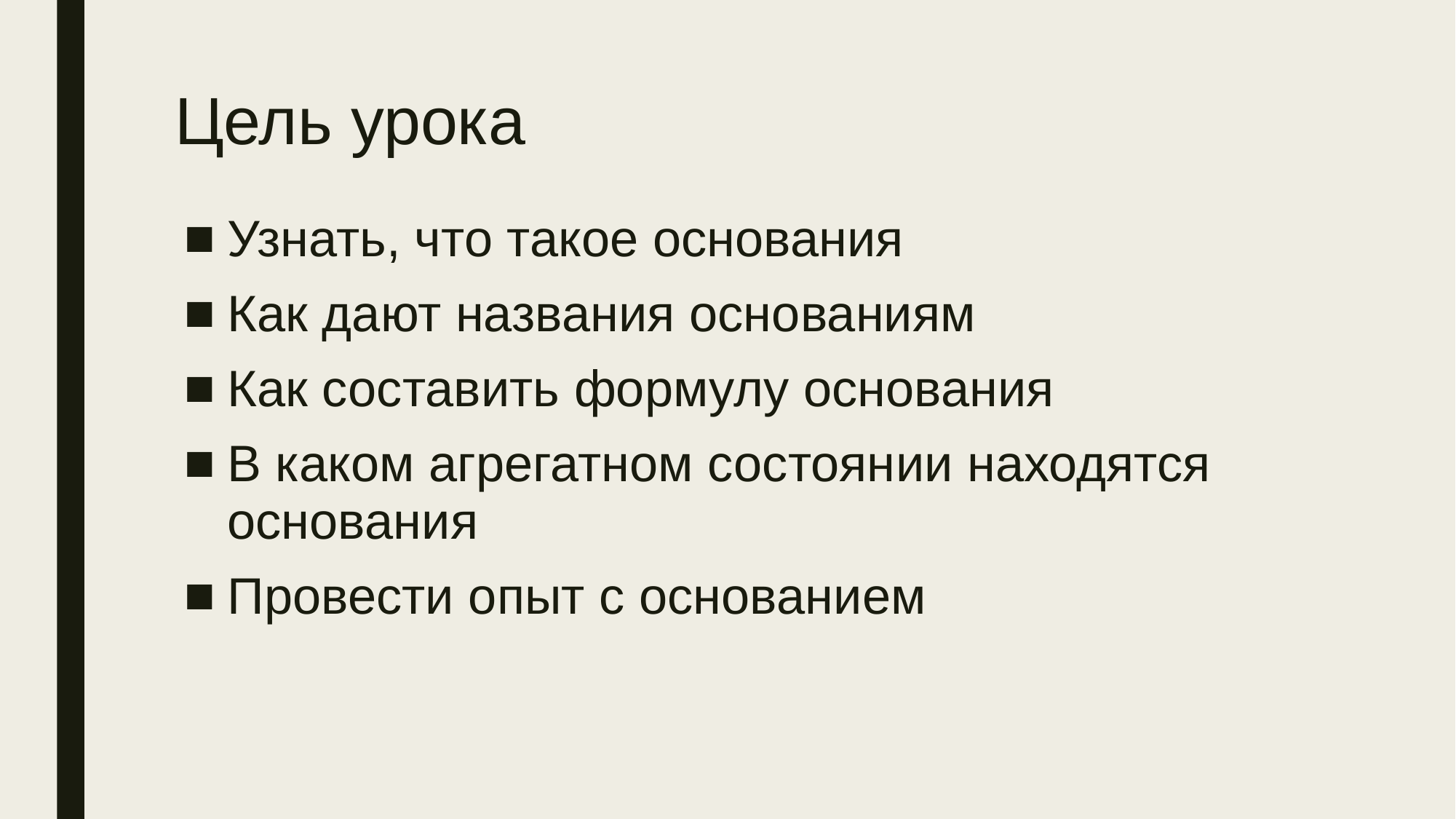

# Цель урока
Узнать, что такое основания
Как дают названия основаниям
Как составить формулу основания
В каком агрегатном состоянии находятся основания
Провести опыт с основанием